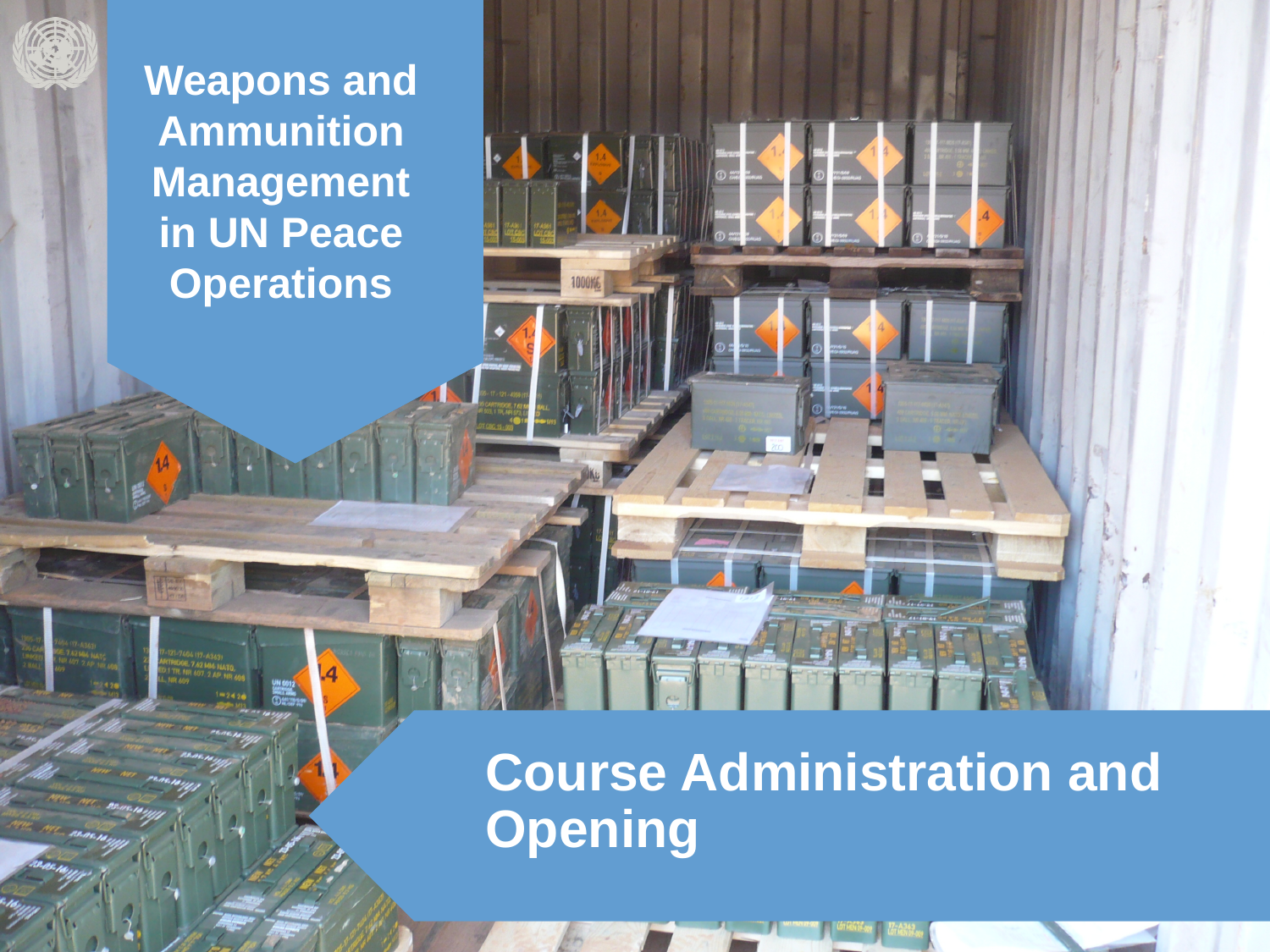

Weapons and Ammunition Management in UN Peace Operations
Course Administration and Opening